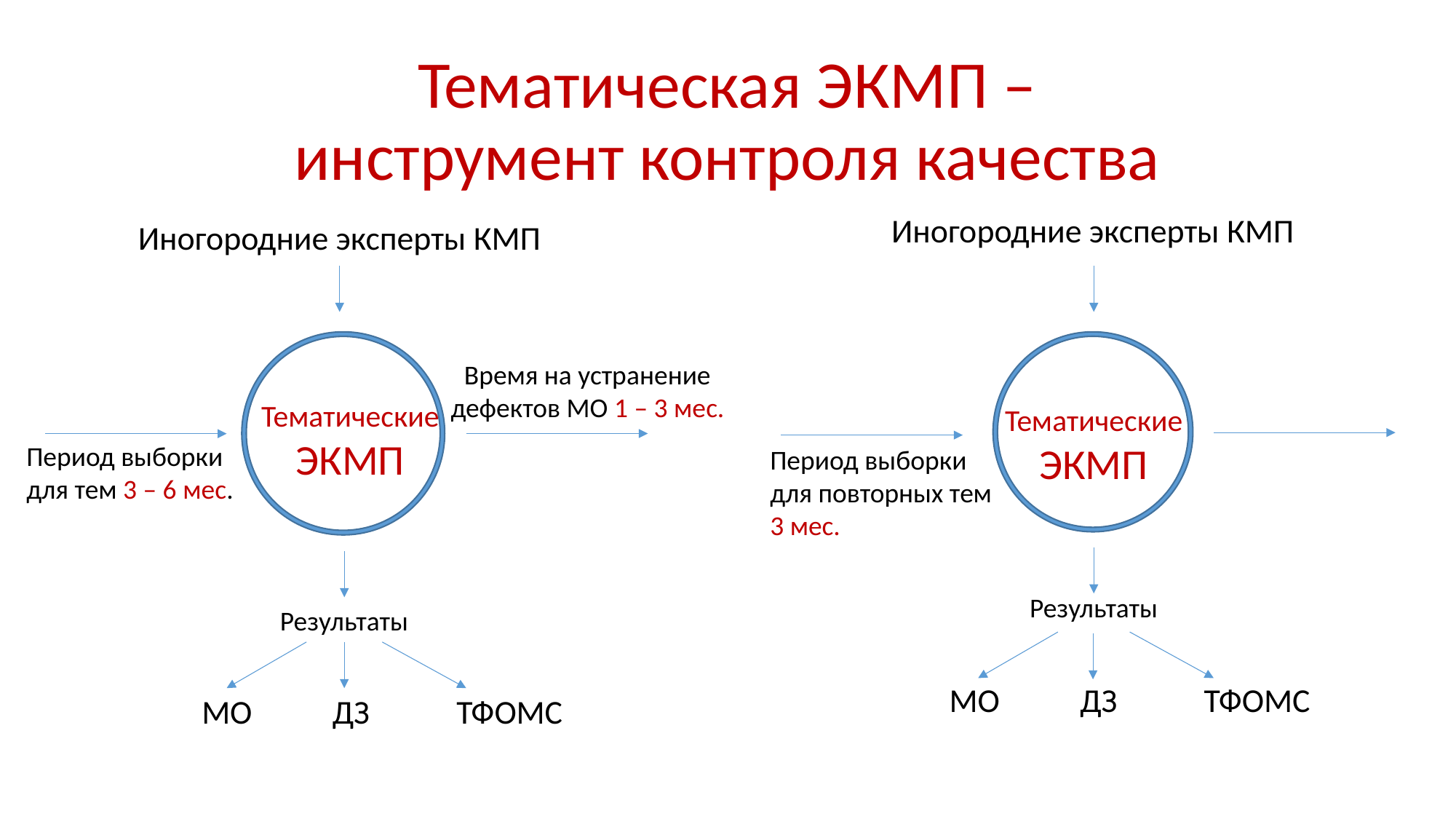

# Тематическая ЭКМП –
инструмент контроля качества
Иногородние эксперты КМП
Иногородние эксперты КМП

Время на устранение
дефектов МО 1 – 3 мес.
Тематические
ЭКМП
Тематические
ЭКМП
Период выборки
для тем 3 – 6 мес.
Период выборки
для повторных тем
3 мес.
Результаты
Результаты
МО             ДЗ              ТФОМС
МО             ДЗ              ТФОМС